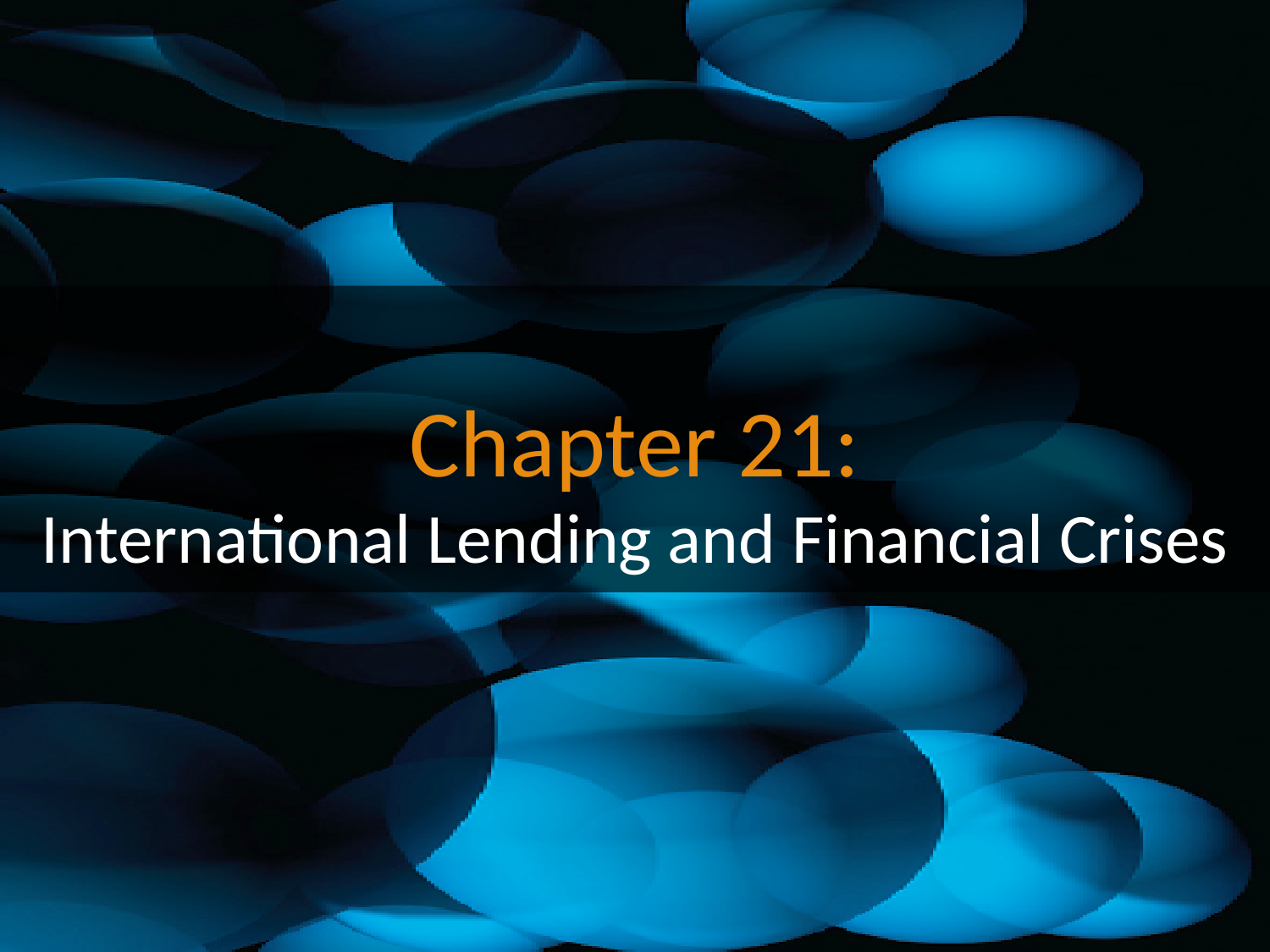

# Chapter 21:
International Lending and Financial Crises